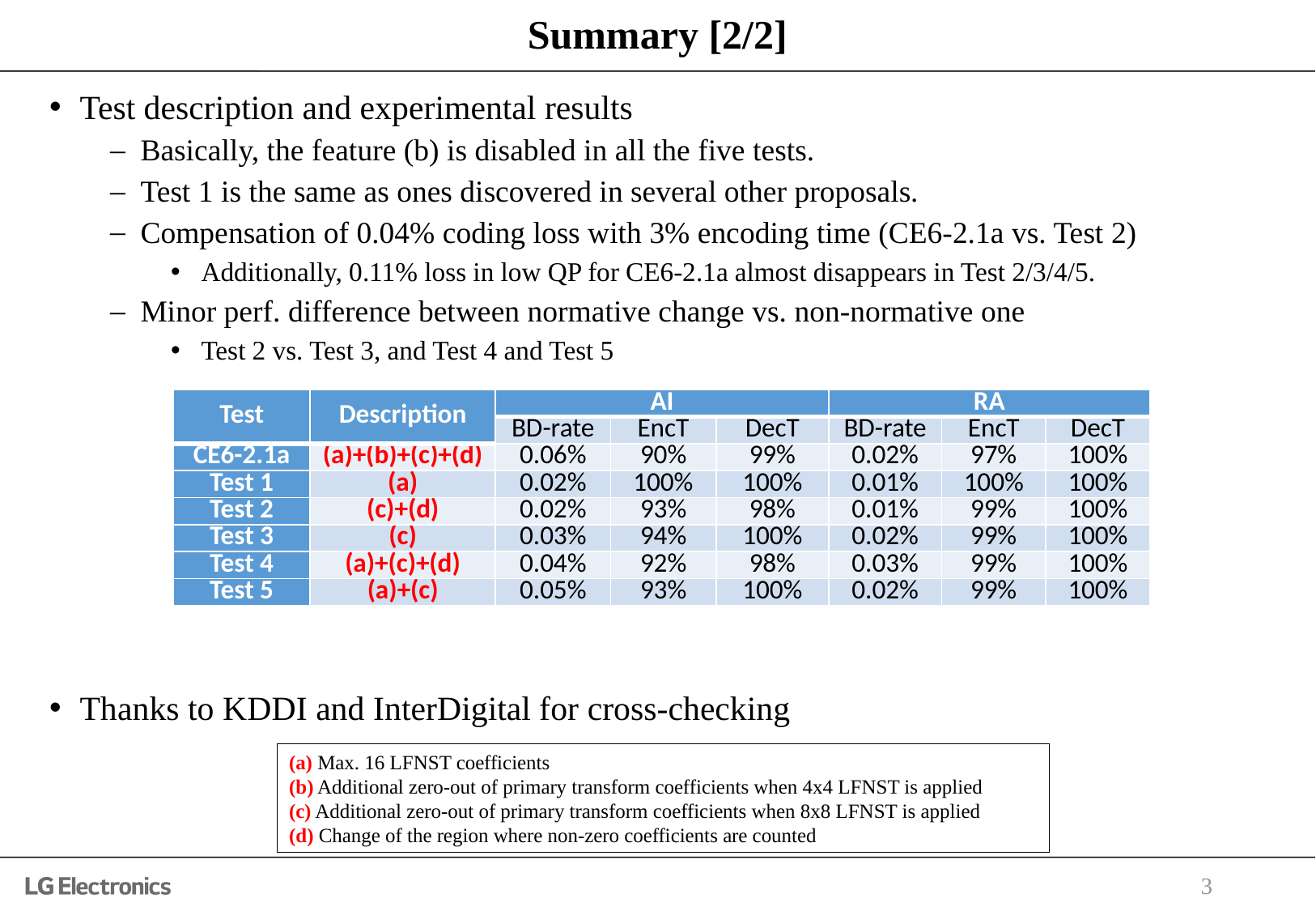

# Summary [2/2]
Test description and experimental results
Basically, the feature (b) is disabled in all the five tests.
Test 1 is the same as ones discovered in several other proposals.
Compensation of 0.04% coding loss with 3% encoding time (CE6-2.1a vs. Test 2)
Additionally, 0.11% loss in low QP for CE6-2.1a almost disappears in Test 2/3/4/5.
Minor perf. difference between normative change vs. non-normative one
Test 2 vs. Test 3, and Test 4 and Test 5

Thanks to KDDI and InterDigital for cross-checking
| Test | Description | AI |  |  | RA |  |  |
| --- | --- | --- | --- | --- | --- | --- | --- |
|  |  | BD-rate | EncT | DecT | BD-rate | EncT | DecT |
| CE6-2.1a | (a)+(b)+(c)+(d) | 0.06% | 90% | 99% | 0.02% | 97% | 100% |
| Test 1 | (a) | 0.02% | 100% | 100% | 0.01% | 100% | 100% |
| Test 2 | (c)+(d) | 0.02% | 93% | 98% | 0.01% | 99% | 100% |
| Test 3 | (c) | 0.03% | 94% | 100% | 0.02% | 99% | 100% |
| Test 4 | (a)+(c)+(d) | 0.04% | 92% | 98% | 0.03% | 99% | 100% |
| Test 5 | (a)+(c) | 0.05% | 93% | 100% | 0.02% | 99% | 100% |
(a) Max. 16 LFNST coefficients
(b) Additional zero-out of primary transform coefficients when 4x4 LFNST is applied
(c) Additional zero-out of primary transform coefficients when 8x8 LFNST is applied
(d) Change of the region where non-zero coefficients are counted
3